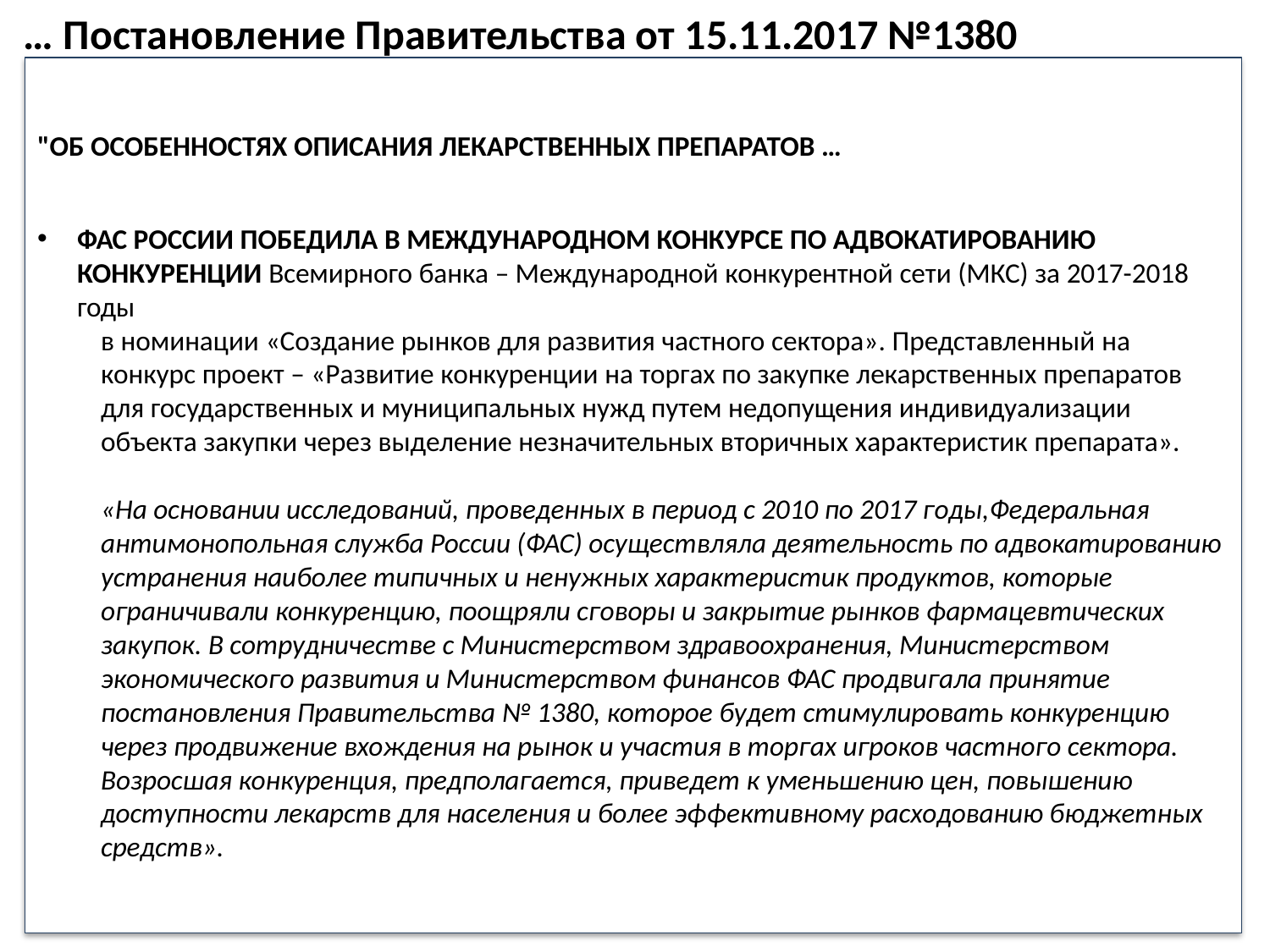

… Постановление Правительства от 15.11.2017 №1380
"ОБ ОСОБЕННОСТЯХ ОПИСАНИЯ ЛЕКАРСТВЕННЫХ ПРЕПАРАТОВ …

ФАС РОССИИ ПОБЕДИЛА В МЕЖДУНАРОДНОМ КОНКУРСЕ ПО АДВОКАТИРОВАНИЮ КОНКУРЕНЦИИ Всемирного банка – Международной конкурентной сети (МКС) за 2017-2018 годы
в номинации «Создание рынков для развития частного сектора». Представленный на конкурс проект – «Развитие конкуренции на торгах по закупке лекарственных препаратов для государственных и муниципальных нужд путем недопущения индивидуализации объекта закупки через выделение незначительных вторичных характеристик препарата».

«На основании исследований, проведенных в период с 2010 по 2017 годы,Федеральная антимонопольная служба России (ФАС) осуществляла деятельность по адвокатированию устранения наиболее типичных и ненужных характеристик продуктов, которые ограничивали конкуренцию, поощряли сговоры и закрытие рынков фармацевтических закупок. В сотрудничестве с Министерством здравоохранения, Министерством экономического развития и Министерством финансов ФАС продвигала принятие постановления Правительства № 1380, которое будет стимулировать конкуренцию через продвижение вхождения на рынок и участия в торгах игроков частного сектора. Возросшая конкуренция, предполагается, приведет к уменьшению цен, повышению доступности лекарств для населения и более эффективному расходованию бюджетных средств».
18